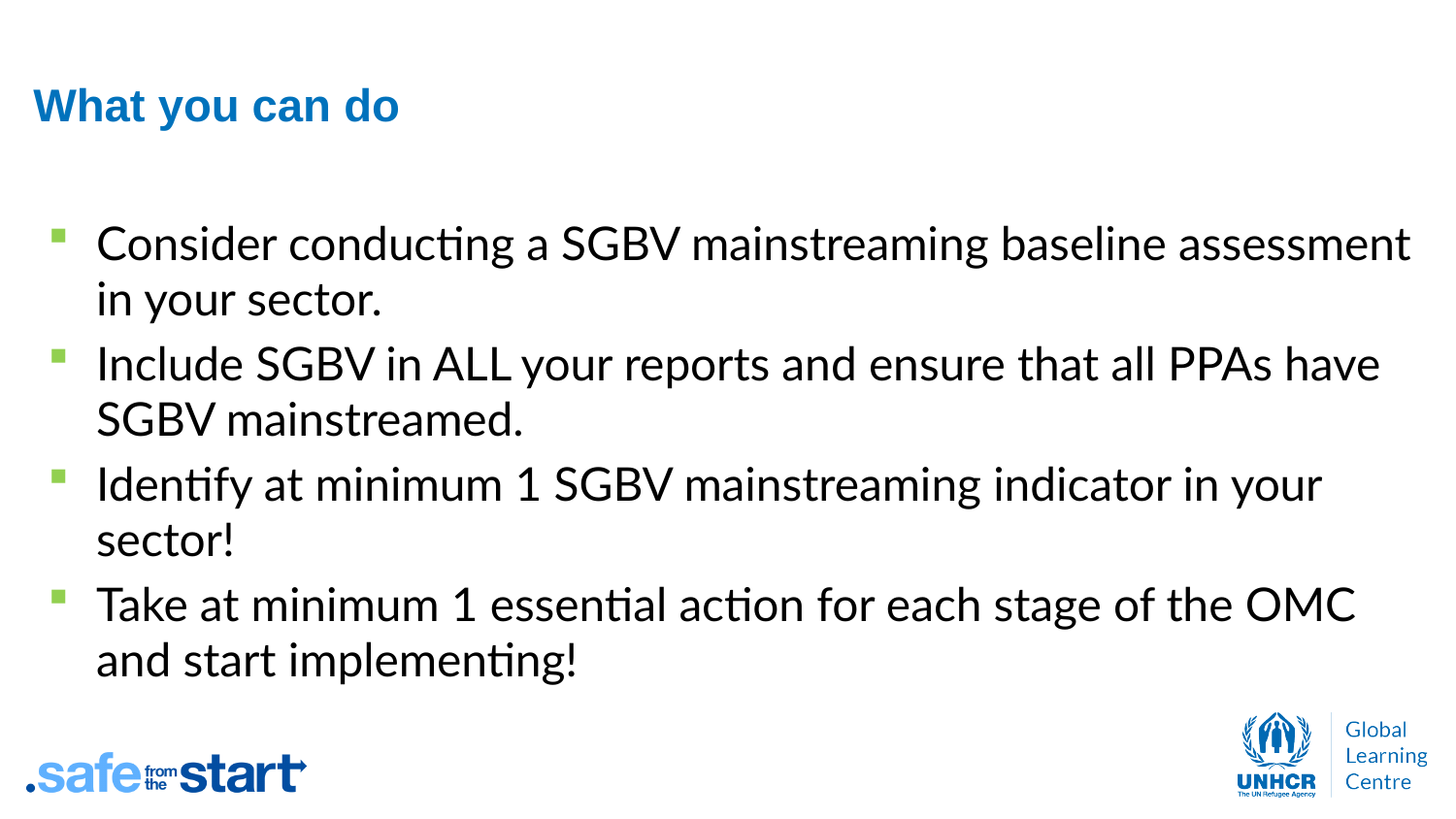

# What you can do
Consider conducting a SGBV mainstreaming baseline assessment in your sector.
Include SGBV in ALL your reports and ensure that all PPAs have SGBV mainstreamed.
Identify at minimum 1 SGBV mainstreaming indicator in your sector!
Take at minimum 1 essential action for each stage of the OMC and start implementing!